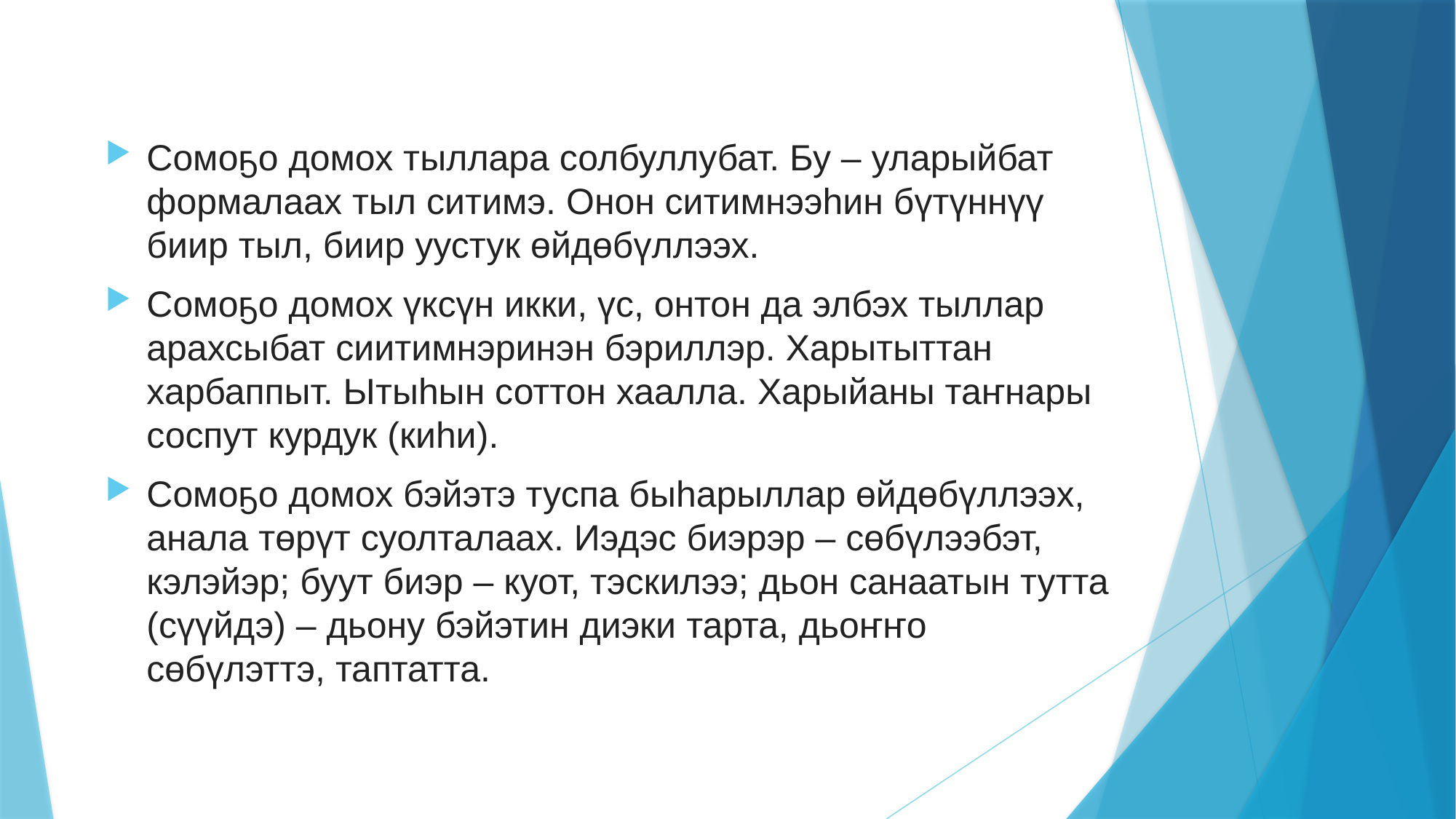

Сомоҕо домох тыллара солбуллубат. Бу – уларыйбат формалаах тыл ситимэ. Онон ситимнээһин бүтүннүү биир тыл, биир уустук өйдөбүллээх.
Сомоҕо домох үксүн икки, үс, онтон да элбэх тыллар арахсыбат сиитимнэринэн бэриллэр. Харытыттан харбаппыт. Ытыһын соттон хаалла. Харыйаны таҥнары соспут курдук (киһи).
Сомоҕо домох бэйэтэ туспа быһарыллар өйдөбүллээх, анала төрүт суолталаах. Иэдэс биэрэр – сөбүлээбэт, кэлэйэр; буут биэр – куот, тэскилээ; дьон санаатын тутта (сүүйдэ) – дьону бэйэтин диэки тарта, дьоҥҥо сөбүлэттэ, таптатта.